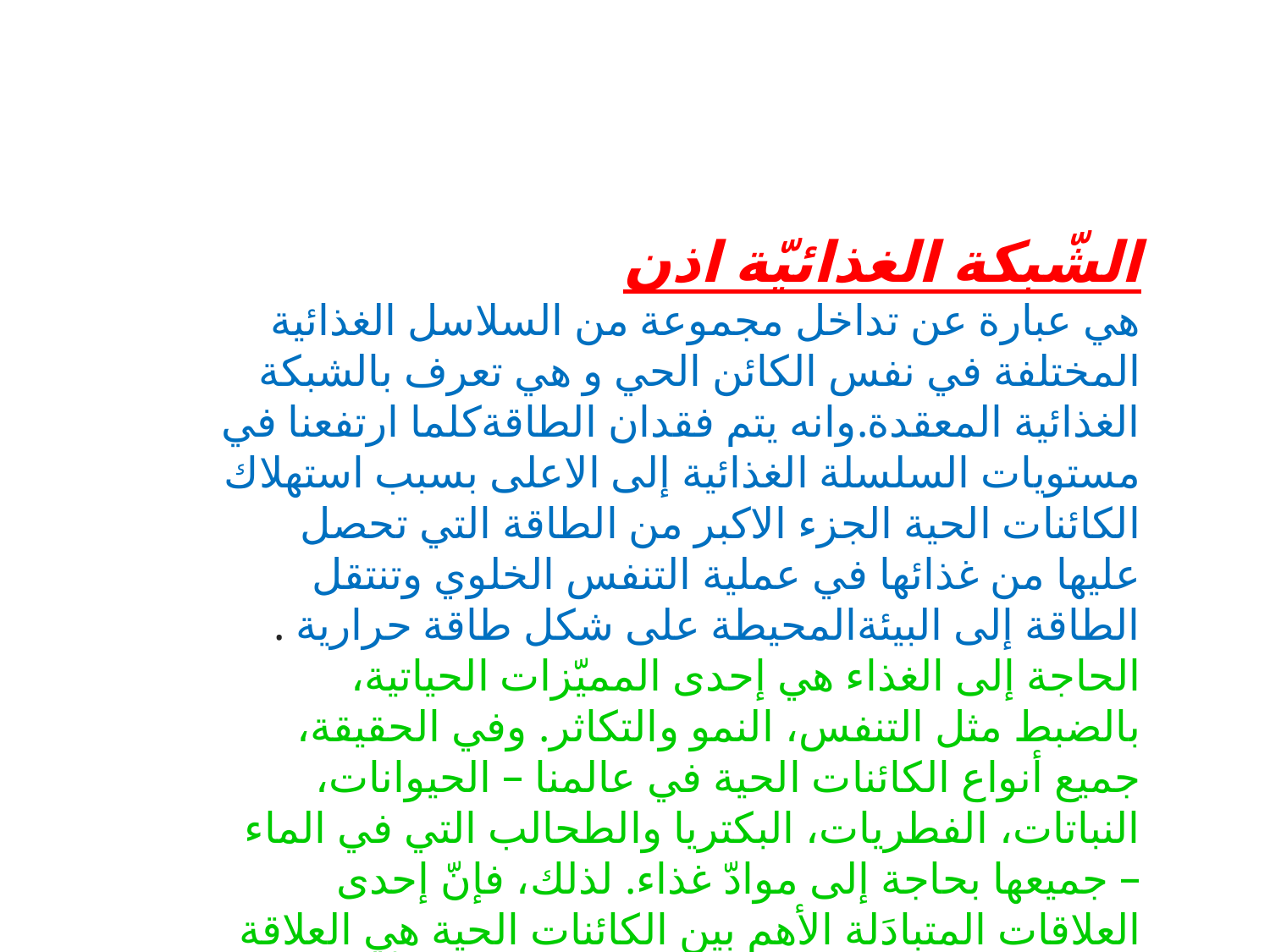

الشّبكة الغذائيّة اذن
هي عبارة عن تداخل مجموعة من السلاسل الغذائية المختلفة في نفس الكائن الحي و هي تعرف بالشبكة الغذائية المعقدة.وانه يتم فقدان الطاقةكلما ارتفعنا في مستويات السلسلة الغذائية إلى الاعلى بسبب استهلاك الكائنات الحية الجزء الاكبر من الطاقة التي تحصل عليها من غذائها في عملية التنفس الخلوي وتنتقل الطاقة إلى البيئةالمحيطة على شكل طاقة حرارية .
الحاجة إلى الغذاء هي إحدى المميّزات الحياتية، بالضبط مثل التنفس، النمو والتكاثر. وفي الحقيقة، جميع أنواع الكائنات الحية في عالمنا – الحيوانات، النباتات، الفطريات، البكتريا والطحالب التي في الماء – جميعها بحاجة إلى موادّ غذاء. لذلك، فإنّ إحدى العلاقات المتبادَلة الأهم بين الكائنات الحية هي العلاقة بين الكائنات التي تُؤكَل وبين الكائنات التي تأكلها